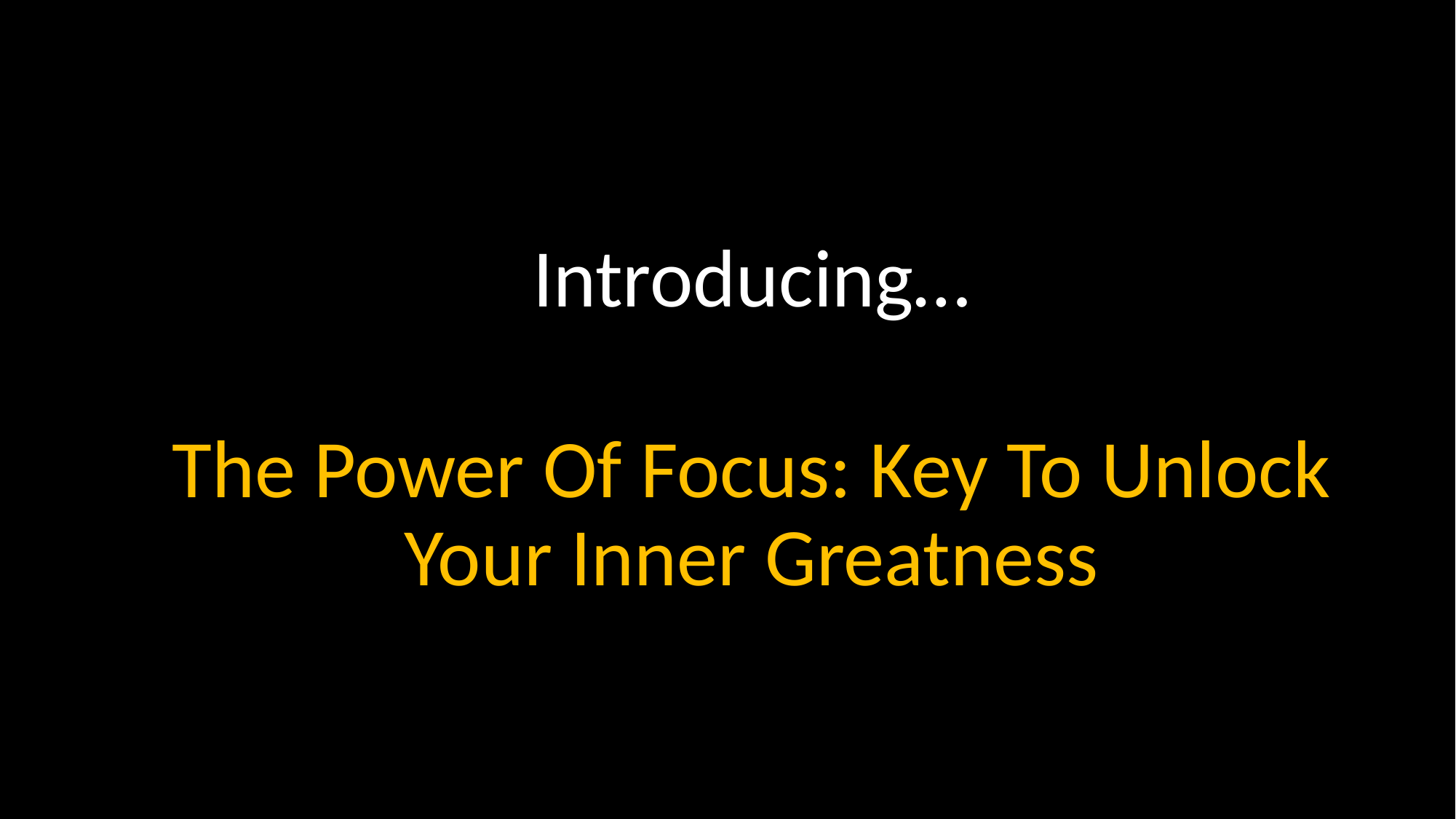

Introducing…

The Power Of Focus: Key To Unlock Your Inner Greatness